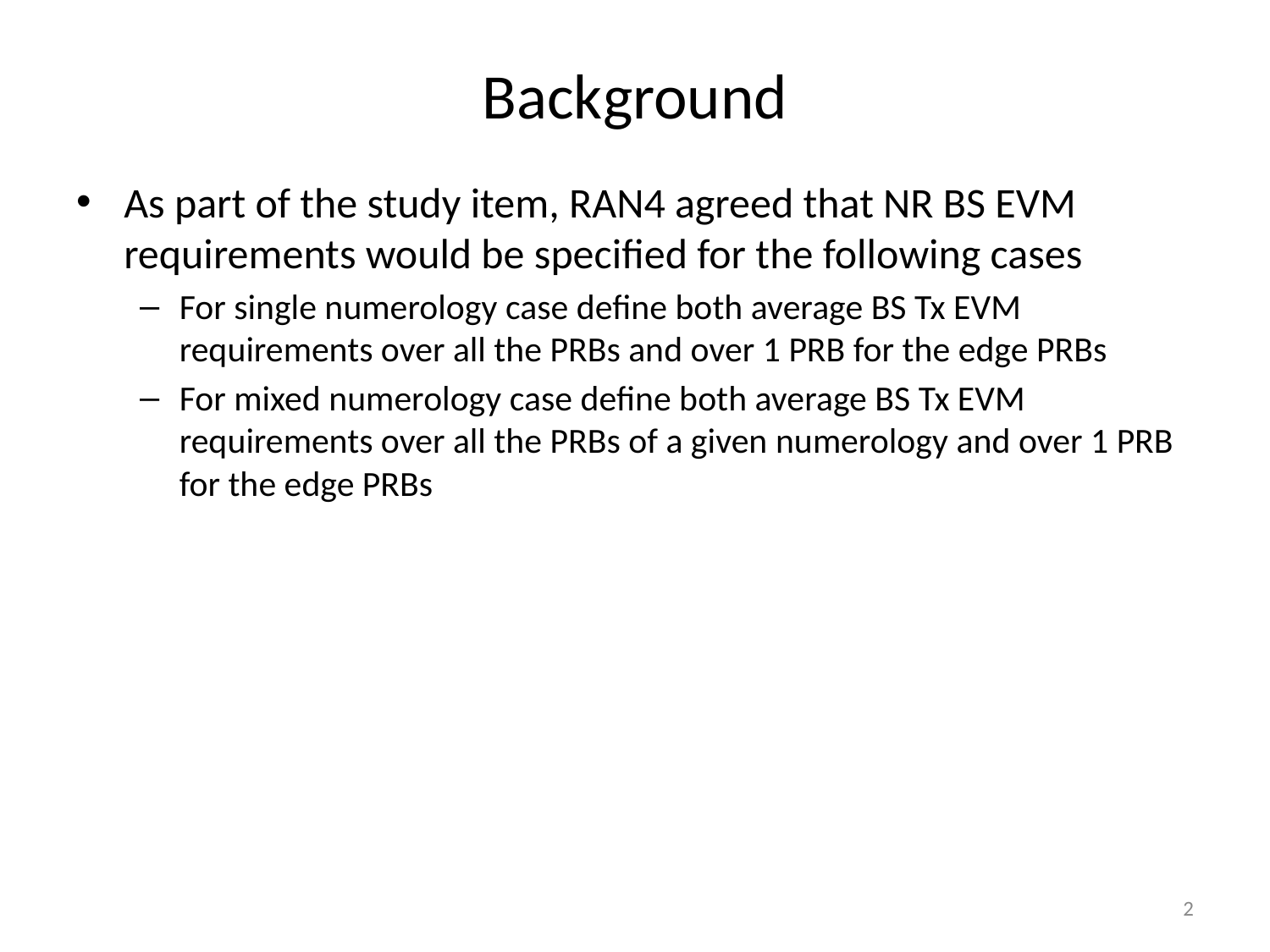

# Background
As part of the study item, RAN4 agreed that NR BS EVM requirements would be specified for the following cases
For single numerology case define both average BS Tx EVM requirements over all the PRBs and over 1 PRB for the edge PRBs
For mixed numerology case define both average BS Tx EVM requirements over all the PRBs of a given numerology and over 1 PRB for the edge PRBs

2